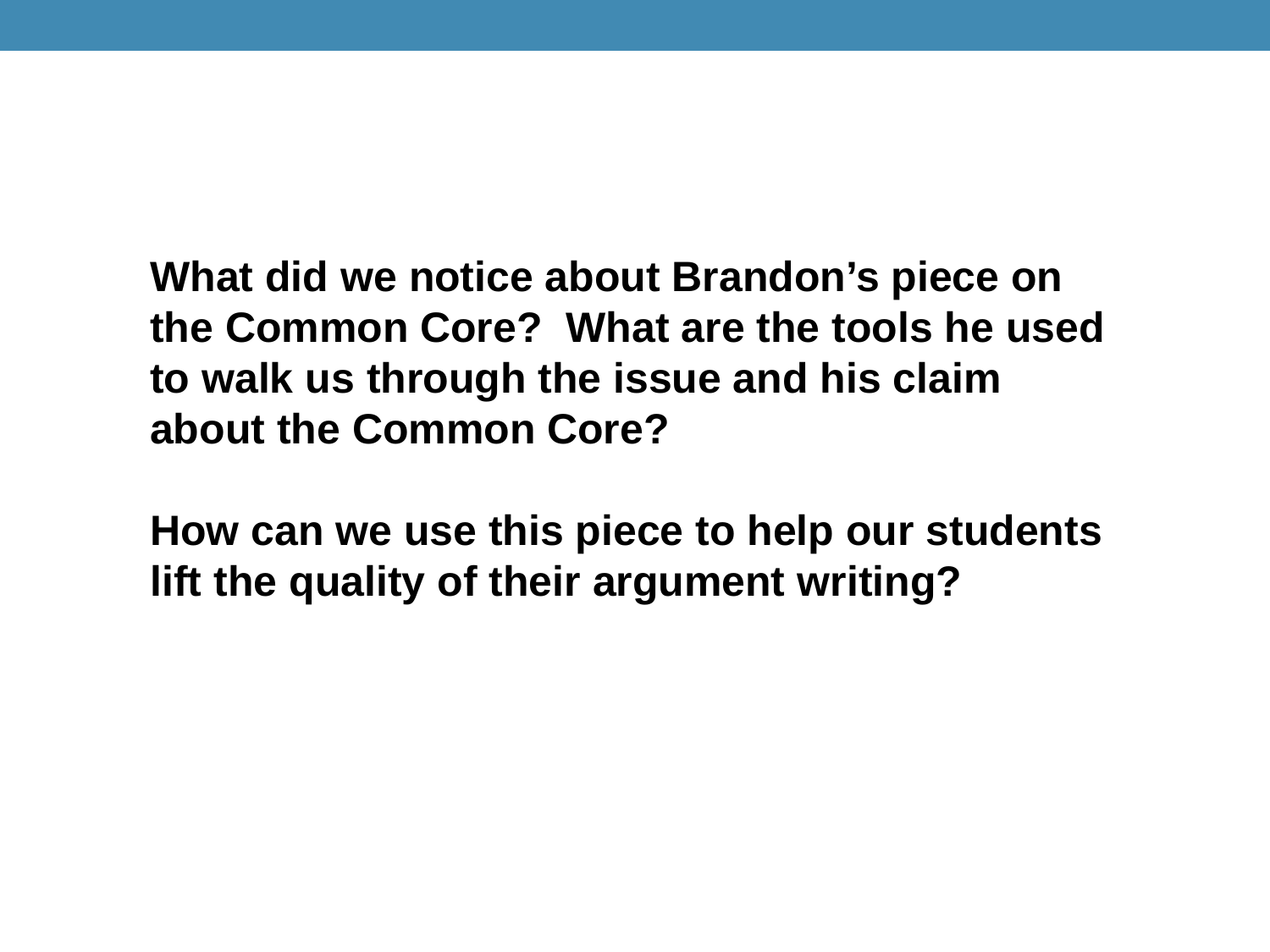

What did we notice about Brandon’s piece on the Common Core?  What are the tools he used to walk us through the issue and his claim about the Common Core?

How can we use this piece to help our students lift the quality of their argument writing?